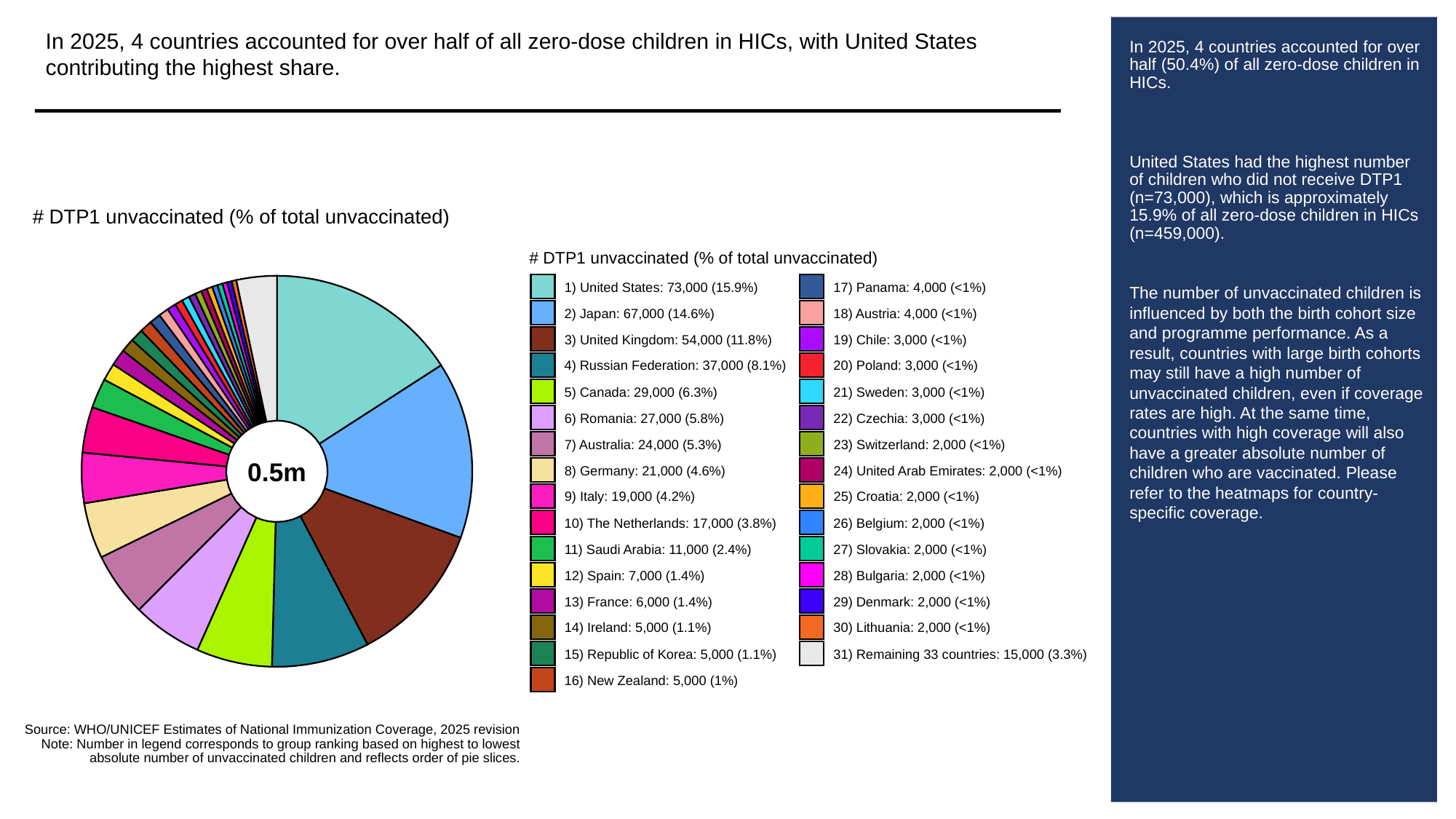

In 2025, 4 countries accounted for over half of all zero-dose children in HICs, with United States contributing the highest share.
# In 2025, 4 countries accounted for over half (50.4%) of all zero-dose children in HICs.

United States had the highest number of children who did not receive DTP1 (n=73,000), which is approximately 15.9% of all zero-dose children in HICs (n=459,000).

The number of unvaccinated children is influenced by both the birth cohort size and programme performance. As a result, countries with large birth cohorts may still have a high number of unvaccinated children, even if coverage rates are high. At the same time, countries with high coverage will also have a greater absolute number of children who are vaccinated. Please refer to the heatmaps for country-specific coverage.

# DTP1 unvaccinated (% of total unvaccinated)
# DTP1 unvaccinated (% of total unvaccinated)

1) United States: 73,000 (15.9%)
17) Panama: 4,000 (<1%)

2) Japan: 67,000 (14.6%)
18) Austria: 4,000 (<1%)

3) United Kingdom: 54,000 (11.8%)
19) Chile: 3,000 (<1%)

4) Russian Federation: 37,000 (8.1%)
20) Poland: 3,000 (<1%)

5) Canada: 29,000 (6.3%)
21) Sweden: 3,000 (<1%)

6) Romania: 27,000 (5.8%)
22) Czechia: 3,000 (<1%)

7) Australia: 24,000 (5.3%)
23) Switzerland: 2,000 (<1%)

0.5m
8) Germany: 21,000 (4.6%)
24) United Arab Emirates: 2,000 (<1%)

9) Italy: 19,000 (4.2%)
25) Croatia: 2,000 (<1%)

10) The Netherlands: 17,000 (3.8%)
26) Belgium: 2,000 (<1%)

11) Saudi Arabia: 11,000 (2.4%)
27) Slovakia: 2,000 (<1%)

12) Spain: 7,000 (1.4%)
28) Bulgaria: 2,000 (<1%)

13) France: 6,000 (1.4%)
29) Denmark: 2,000 (<1%)

14) Ireland: 5,000 (1.1%)
30) Lithuania: 2,000 (<1%)

15) Republic of Korea: 5,000 (1.1%)
31) Remaining 33 countries: 15,000 (3.3%)

16) New Zealand: 5,000 (1%)
Source: WHO/UNICEF Estimates of National Immunization Coverage, 2025 revision
Note: Number in legend corresponds to group ranking based on highest to lowest
absolute number of unvaccinated children and reflects order of pie slices.